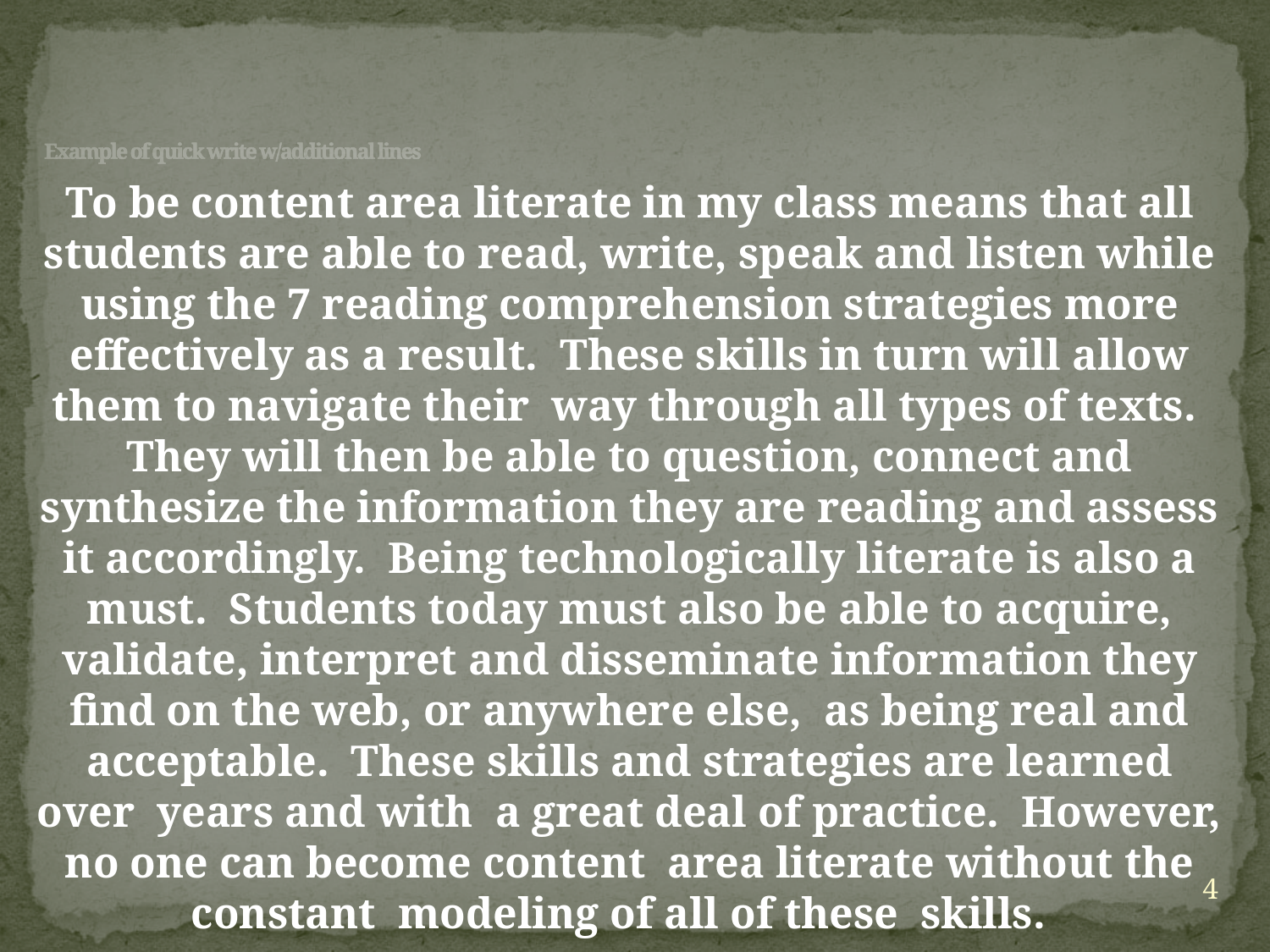

# Example of quick write w/additional lines
To be content area literate in my class means that all students are able to read, write, speak and listen while using the 7 reading comprehension strategies more effectively as a result.  These skills in turn will allow them to navigate their  way through all types of texts.  They will then be able to question, connect and synthesize the information they are reading and assess it accordingly.  Being technologically literate is also a must.  Students today must also be able to acquire, validate, interpret and disseminate information they find on the web, or anywhere else,  as being real and acceptable.  These skills and strategies are learned over  years and with  a great deal of practice.  However, no one can become content  area literate without the constant  modeling of all of these  skills.
4